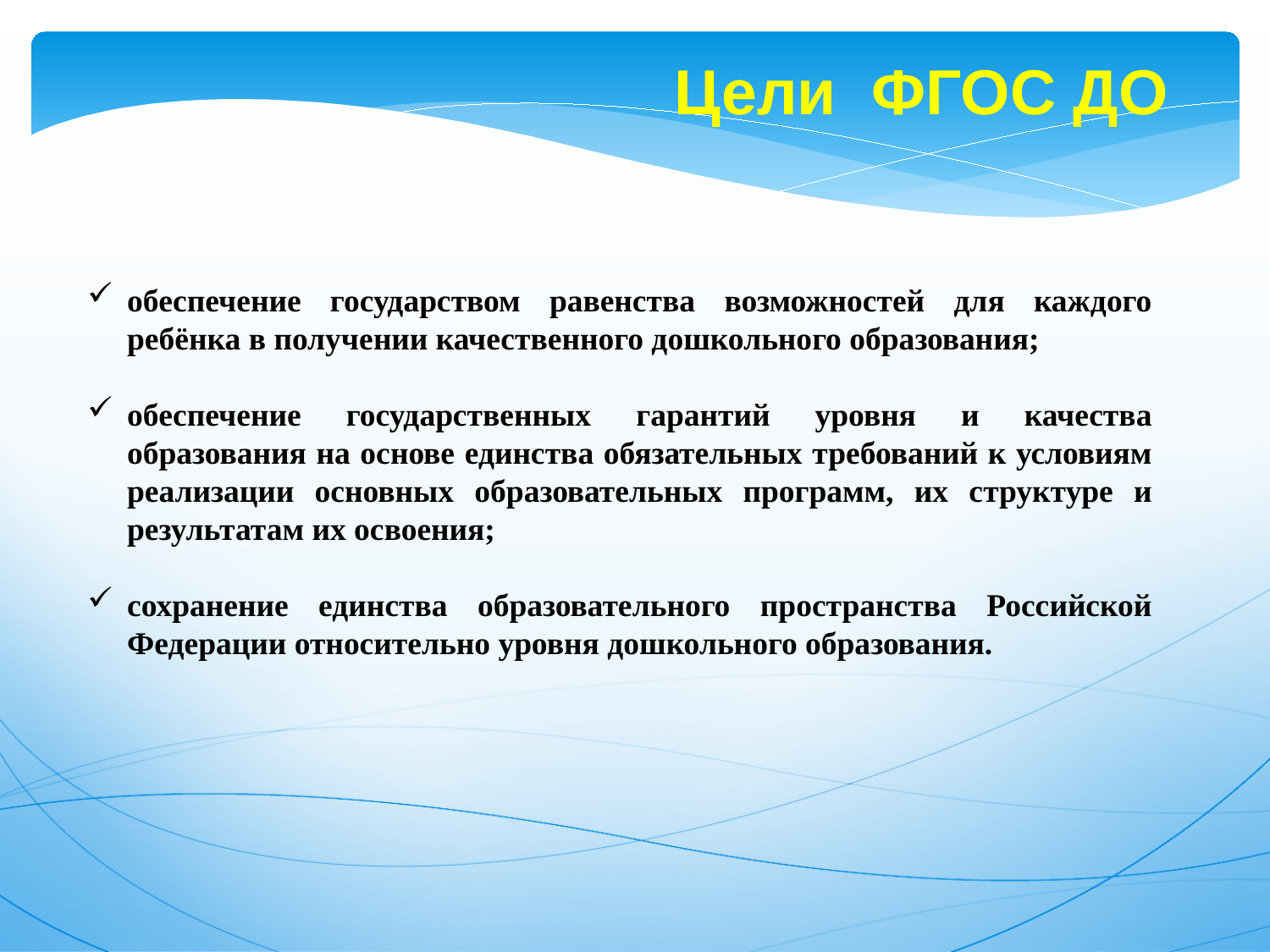

Цели  ФГОС ДО

обеспечение государством равенства возможностей для каждого ребёнка в получении качественного дошкольного образования;

обеспечение государственных гарантий уровня и качества образования на основе единства обязательных требований к условиям реализации основных образовательных программ, их структуре и результатам их освоения;

сохранение единства образовательного пространства Российской Федерации относительно уровня дошкольного образования.